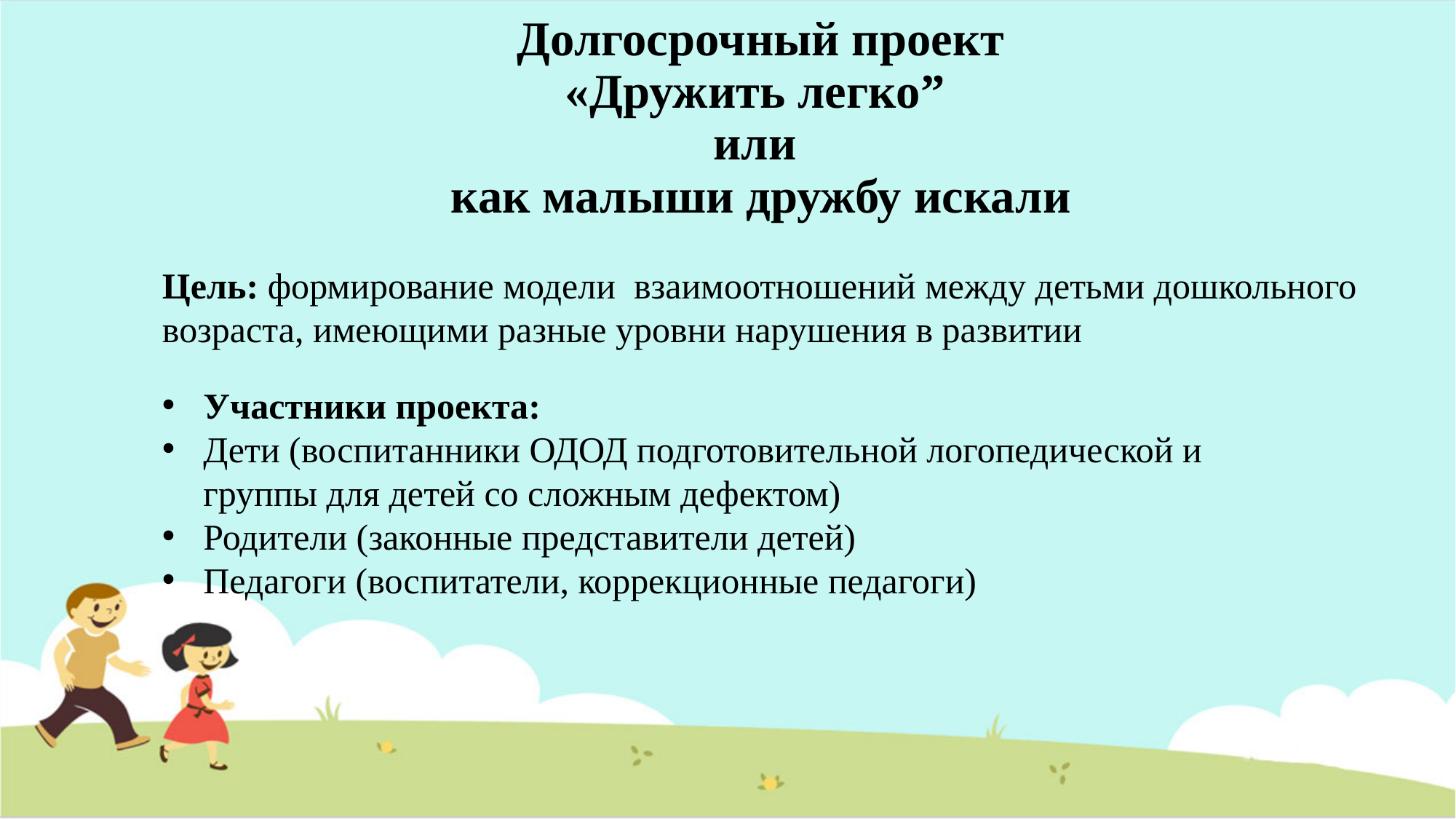

# Долгосрочный проект «Дружить легко” или как малыши дружбу искали
Цель: формирование модели  взаимоотношений между детьми дошкольного возраста, имеющими разные уровни нарушения в развитии
Участники проекта:
Дети (воспитанники ОДОД подготовительной логопедической и группы для детей со сложным дефектом)
Родители (законные представители детей)
Педагоги (воспитатели, коррекционные педагоги)